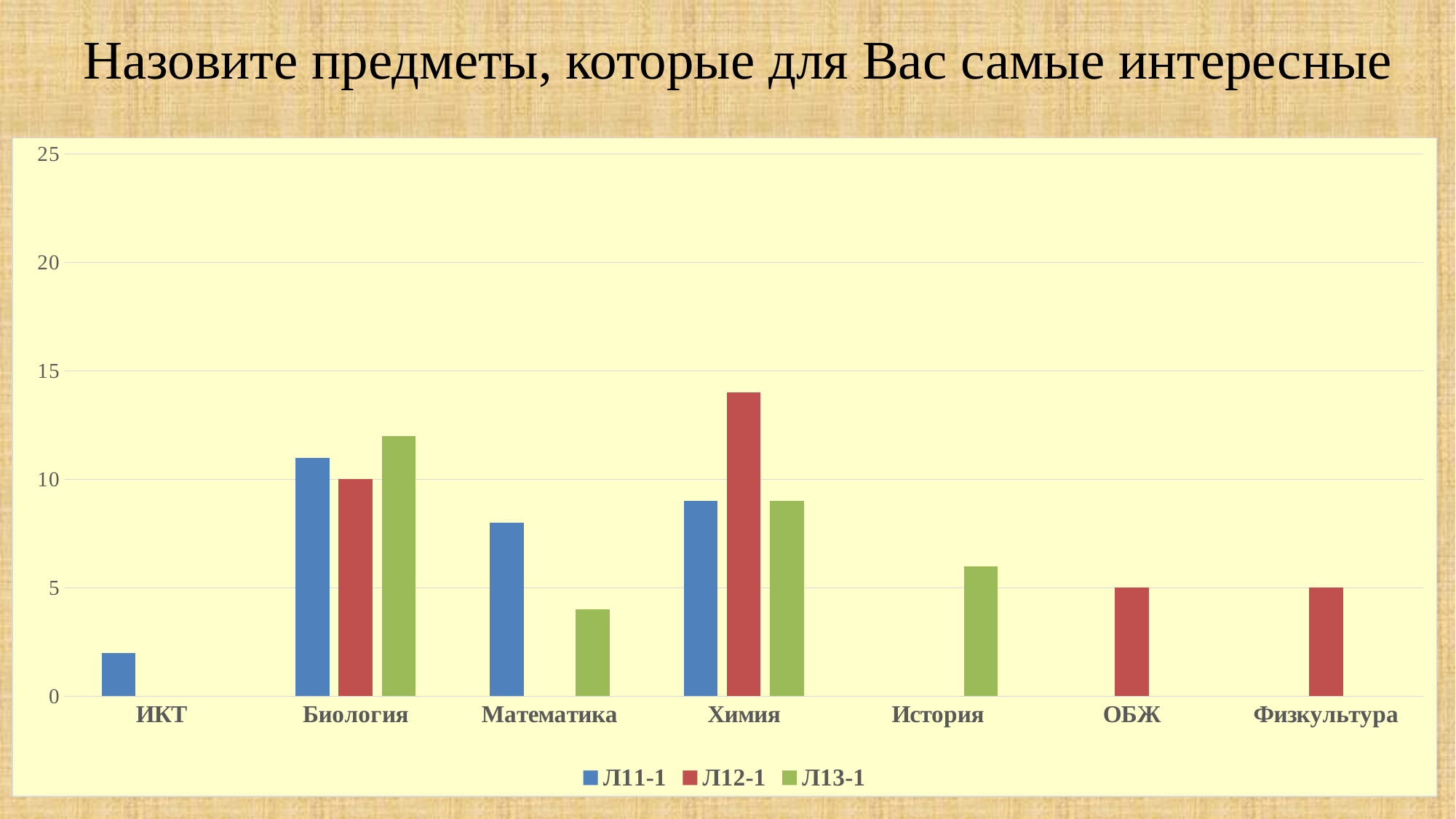

# Назовите предметы, которые для Вас самые интересные

### Chart

| Category | Л11-1 | Л12-1 | Л13-1 |
|---|---|---|---|
| ИКТ | 2.0 | None | None |
| Биология | 11.0 | 10.0 | 12.0 |
| Математика | 8.0 | None | 4.0 |
| Химия | 9.0 | 14.0 | 9.0 |
| История | None | None | 6.0 |
| ОБЖ | None | 5.0 | None |
| Физкультура | None | 5.0 | None |